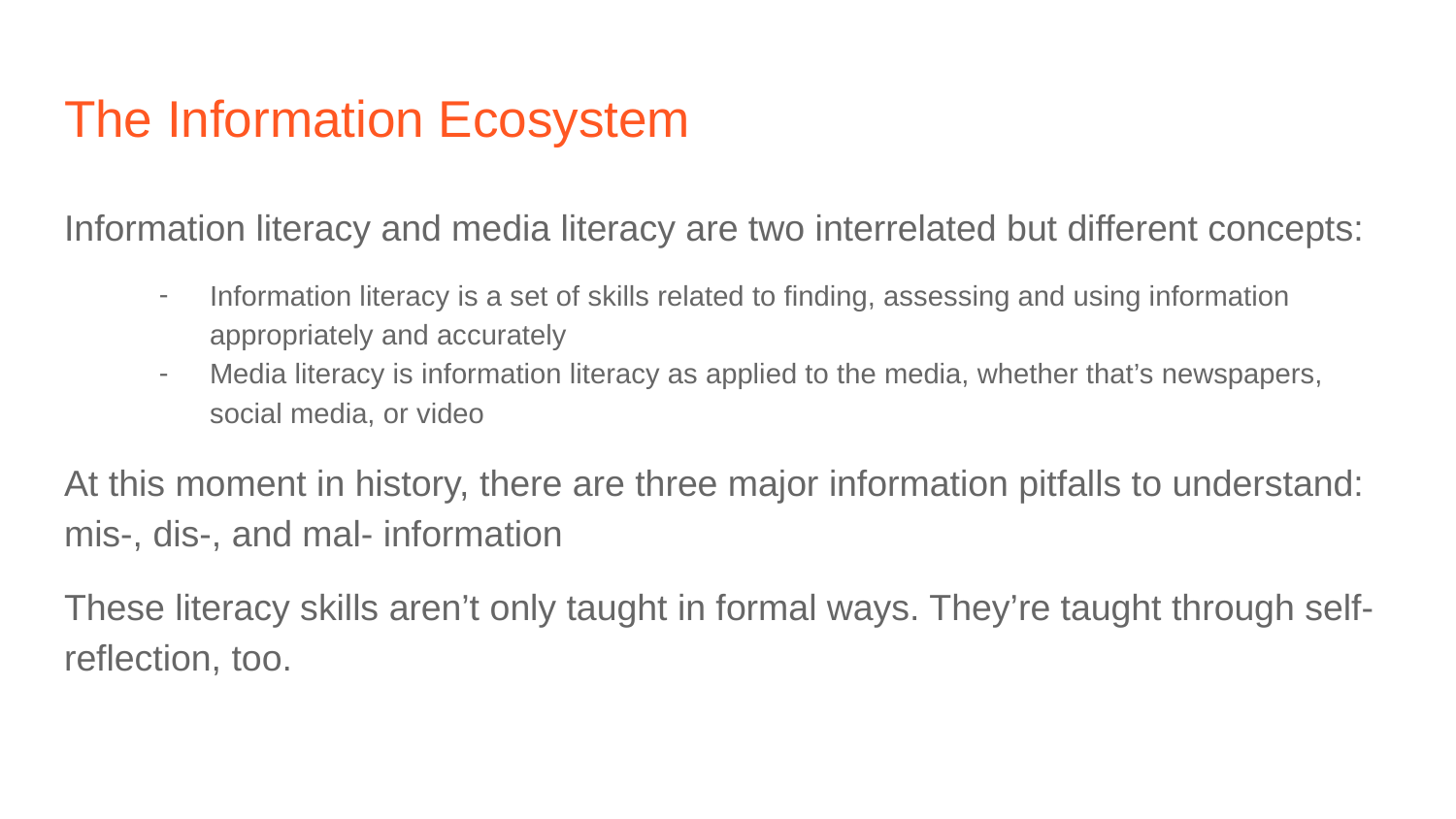

# The Information Ecosystem
Information literacy and media literacy are two interrelated but different concepts:
Information literacy is a set of skills related to finding, assessing and using information appropriately and accurately
Media literacy is information literacy as applied to the media, whether that’s newspapers, social media, or video
At this moment in history, there are three major information pitfalls to understand: mis-, dis-, and mal- information
These literacy skills aren’t only taught in formal ways. They’re taught through self-reflection, too.